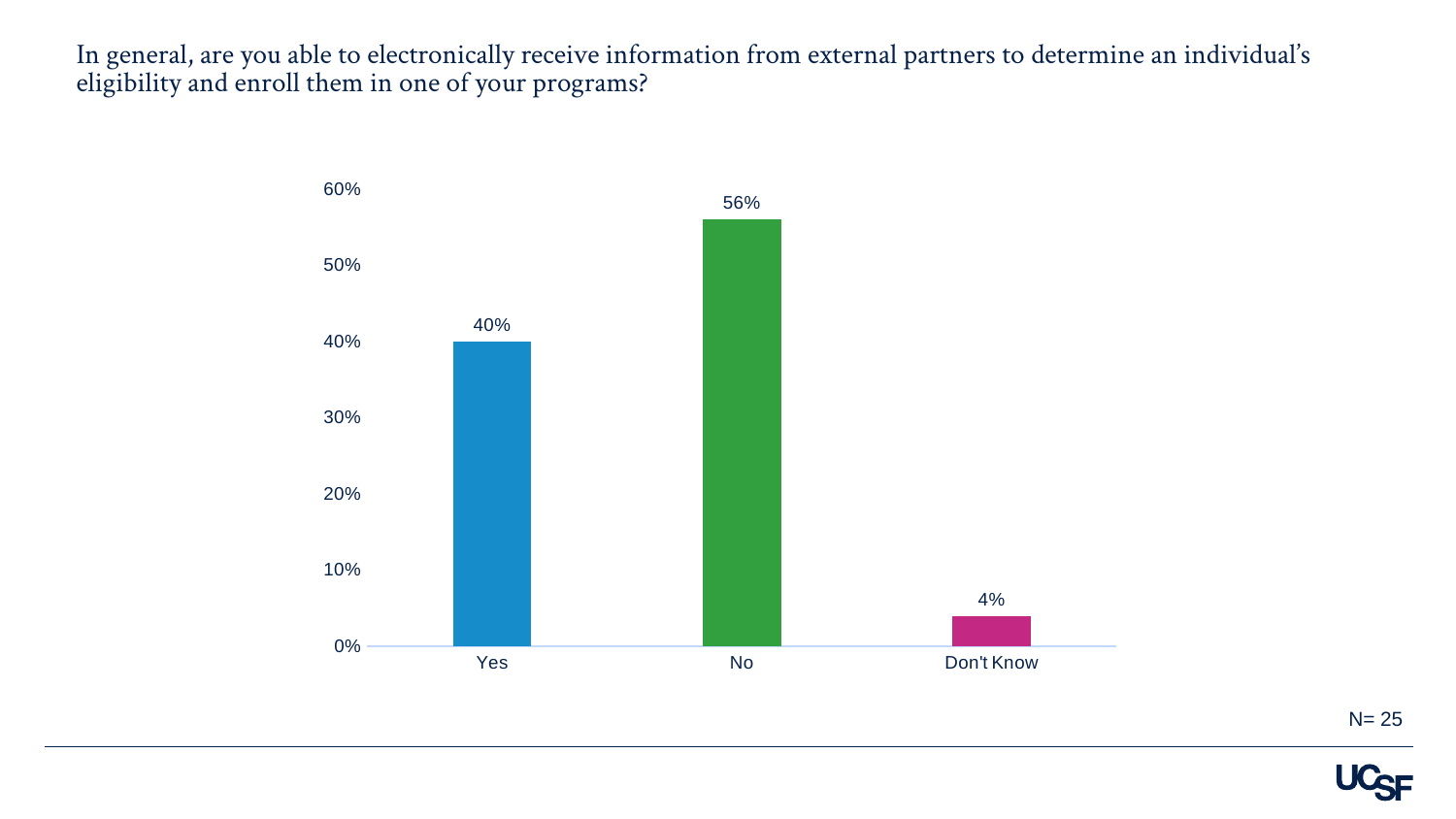

# In general, are you able to electronically receive information from external partners to determine an individual’s eligibility and enroll them in one of your programs?

### Chart

| Category | Percentage |
|---|---|
| Yes | 0.4 |
| No | 0.56 |
| Don't Know | 0.04 |
N= 25